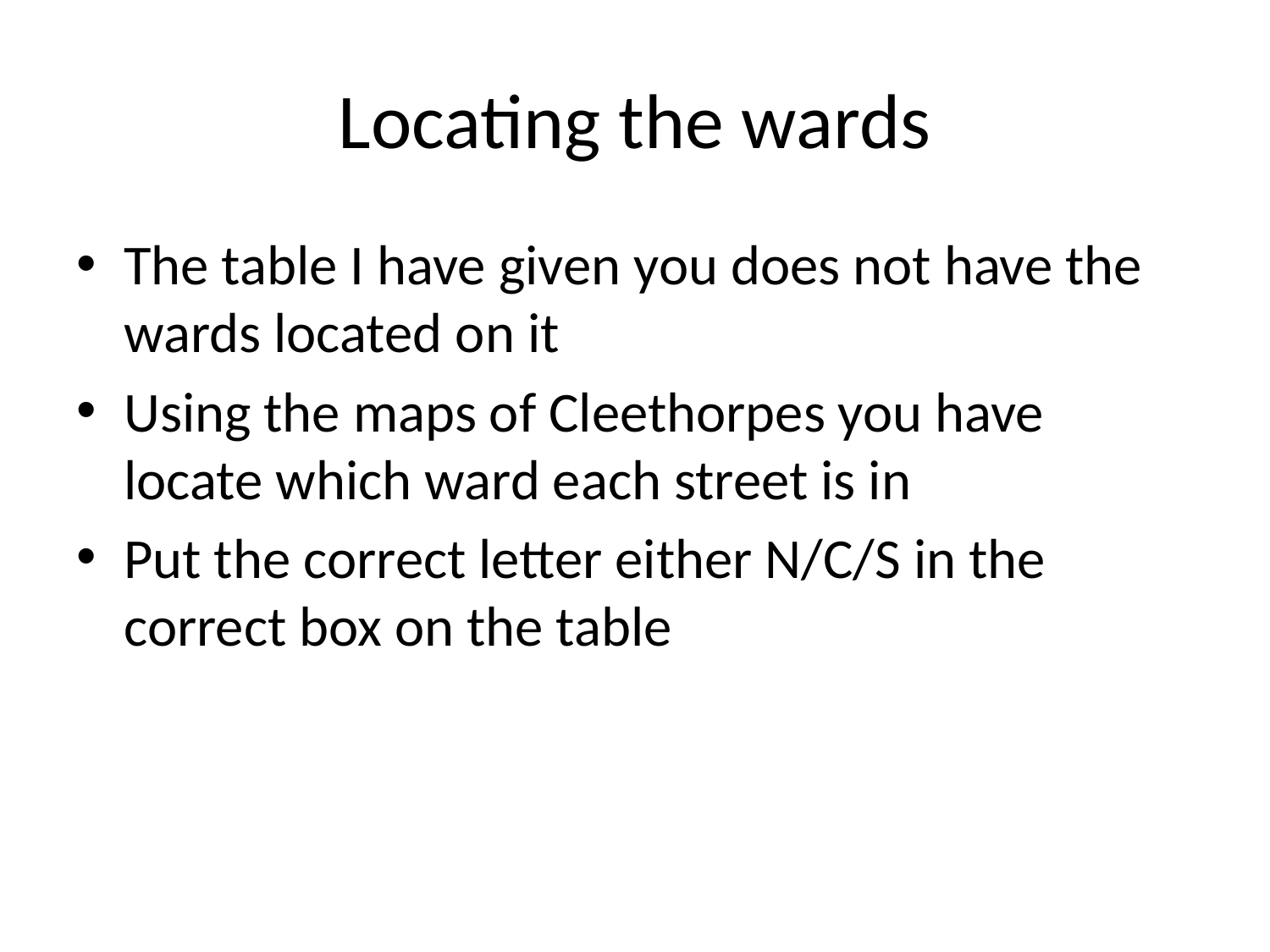

# Locating the wards
The table I have given you does not have the wards located on it
Using the maps of Cleethorpes you have locate which ward each street is in
Put the correct letter either N/C/S in the correct box on the table